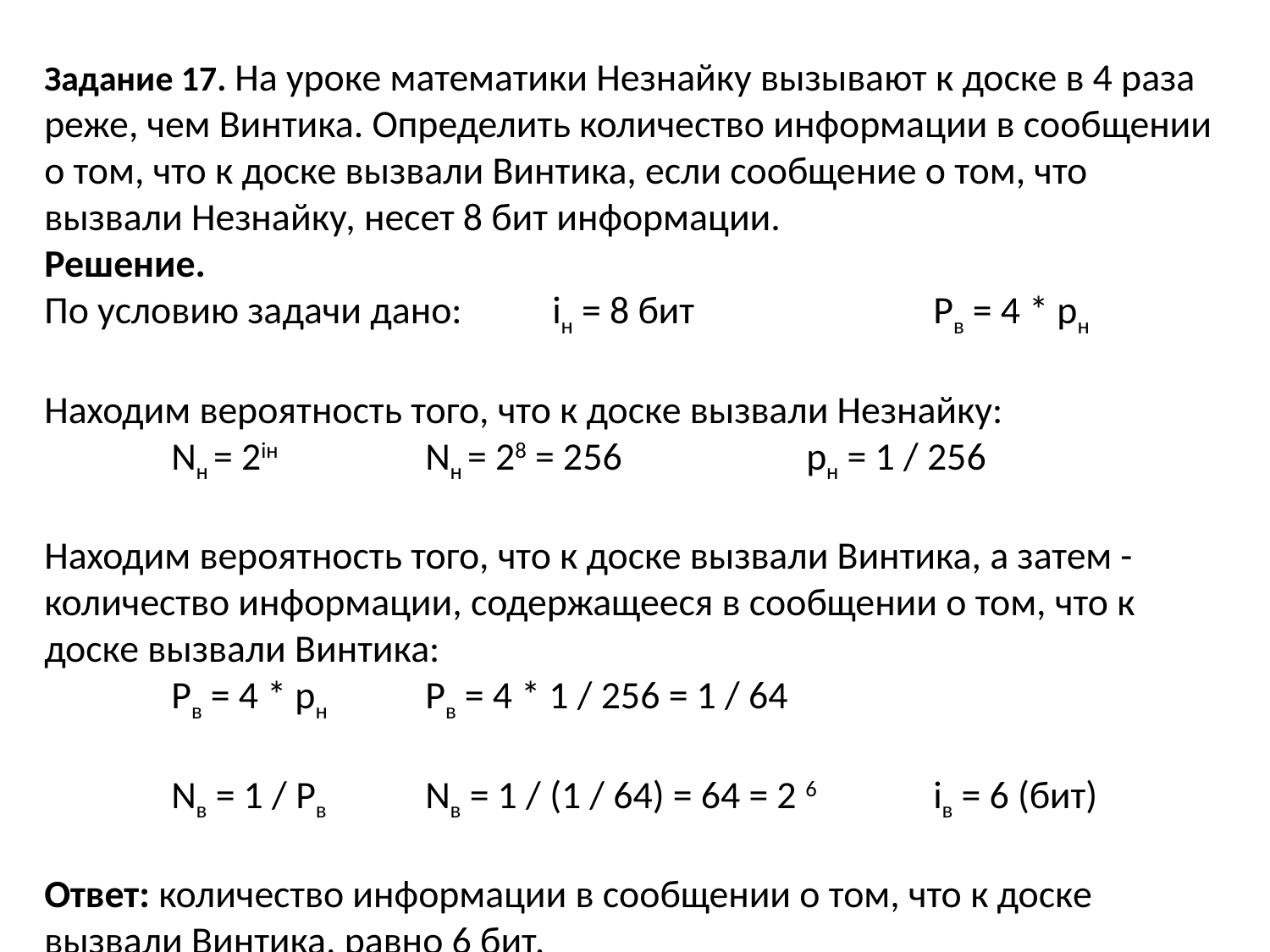

Задание 17. На уроке математики Незнайку вызывают к доске в 4 раза реже, чем Винтика. Определить количество информации в сообщении о том, что к доске вызвали Винтика, если сообщение о том, что вызвали Незнайку, несет 8 бит информации.
Решение.
По условию задачи дано: 	iн = 8 бит		Рв = 4 * рн

Находим вероятность того, что к доске вызвали Незнайку:
	Nн = 2iн 		Nн = 28 = 256		рн = 1 / 256

Находим вероятность того, что к доске вызвали Винтика, а затем - количество информации, содержащееся в сообщении о том, что к доске вызвали Винтика:
	Рв = 4 * рн	Рв = 4 * 1 / 256 = 1 / 64

	Nв = 1 / Рв	Nв = 1 / (1 / 64) = 64 = 2 6 	iв = 6 (бит)

Ответ: количество информации в сообщении о том, что к доске вызвали Винтика, равно 6 бит.